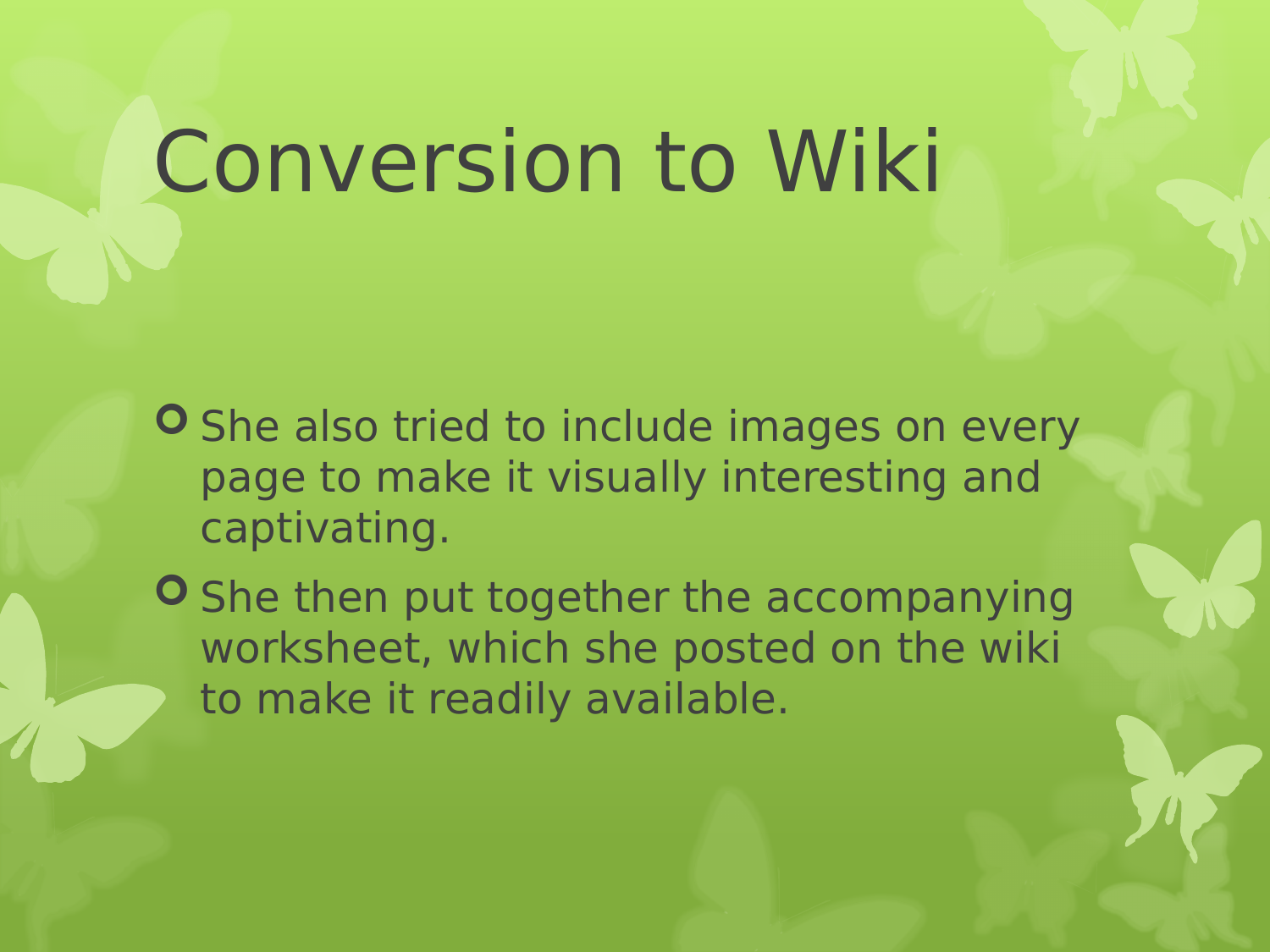

# Conversion to Wiki

She also tried to include images on every page to make it visually interesting and captivating.
She then put together the accompanying worksheet, which she posted on the wiki to make it readily available.